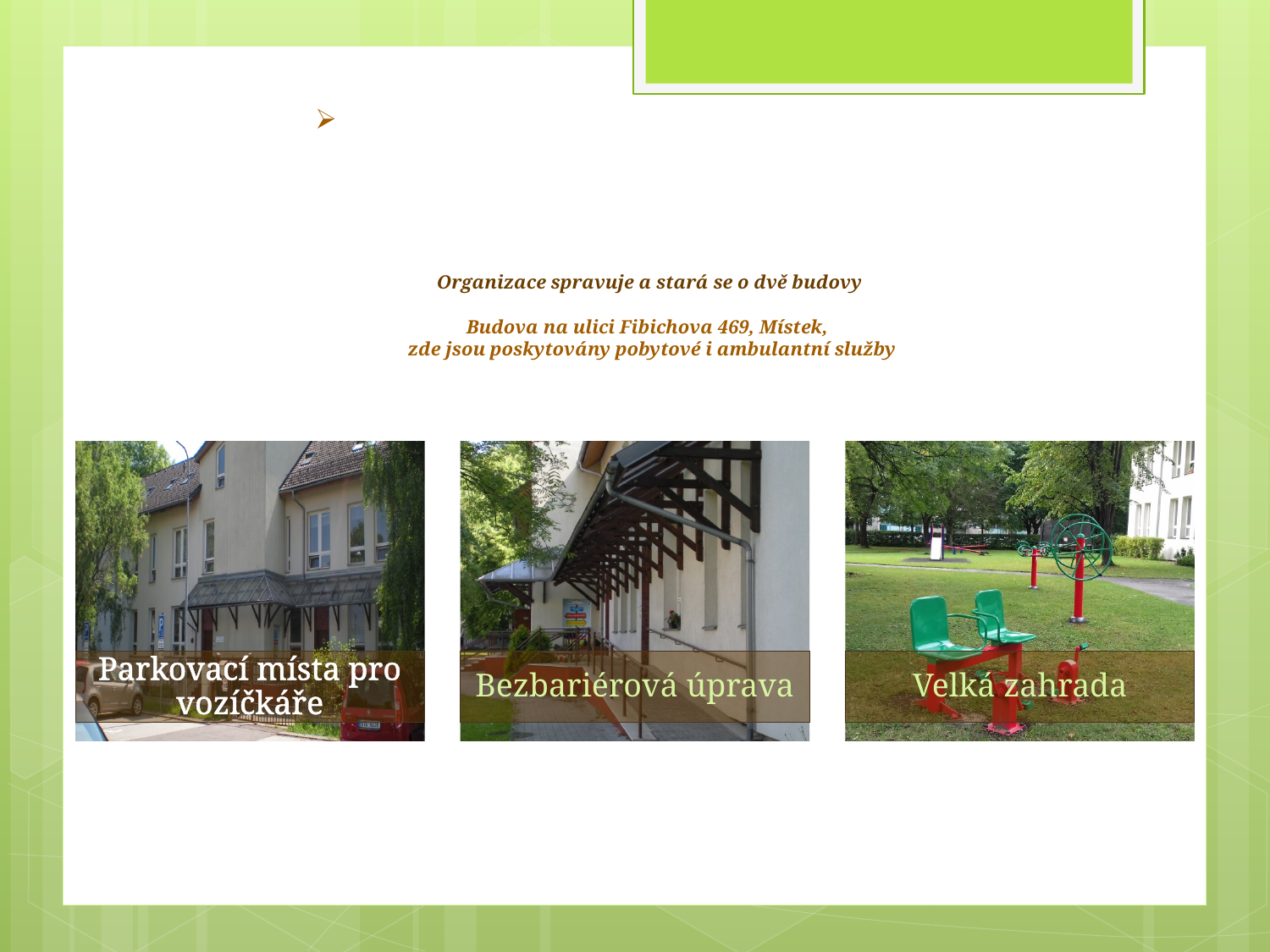

# Organizace spravuje a stará se o dvě budovy Budova na ulici Fibichova 469, Místek, zde jsou poskytovány pobytové i ambulantní služby
Parkovací místa pro vozíčkáře
Bezbariérová úprava
Velká zahrada